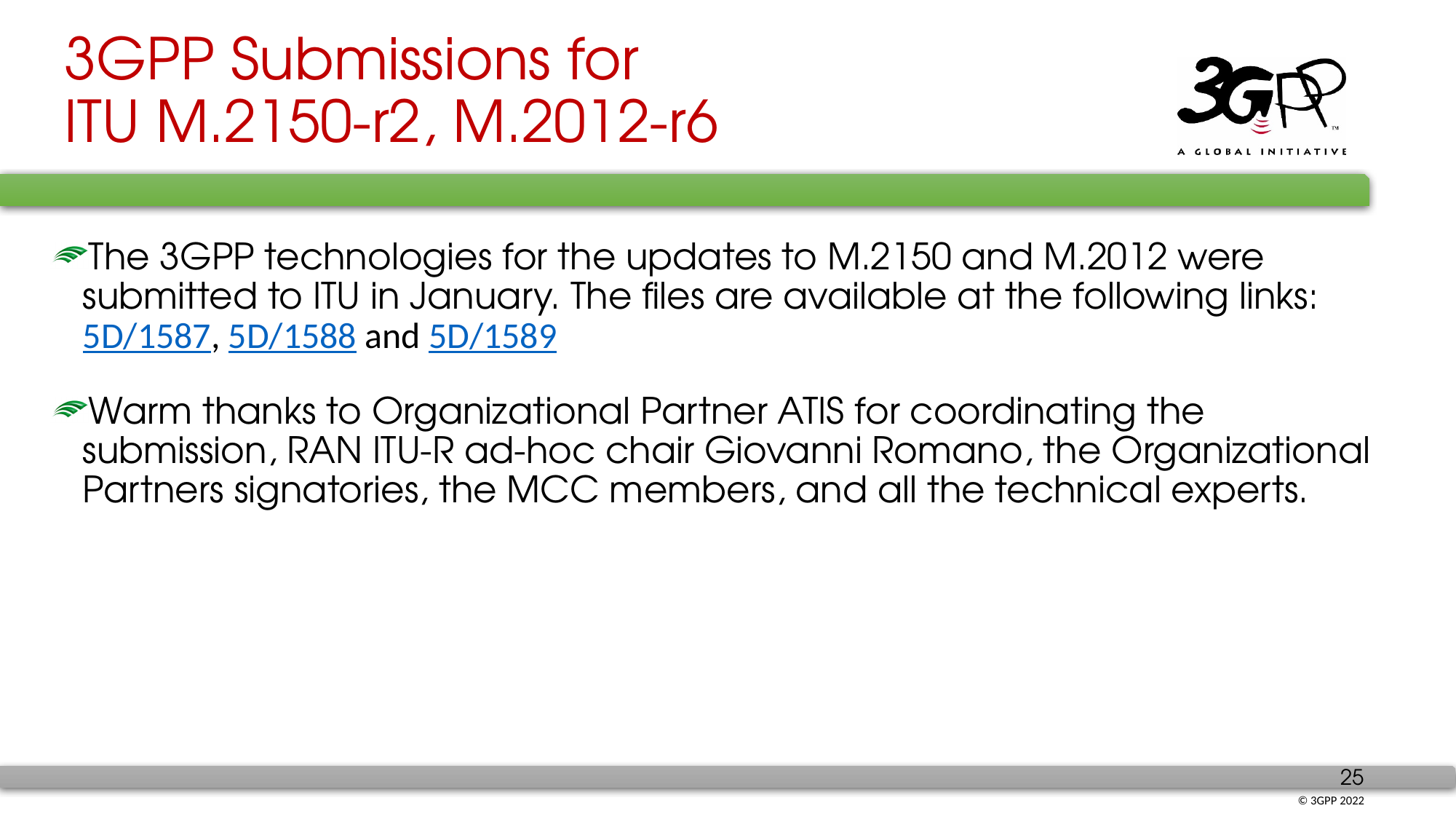

# 3GPP Submissions for ITU M.2150-r2, M.2012-r6
The 3GPP technologies for the updates to M.2150 and M.2012 were submitted to ITU in January. The files are available at the following links: 5D/1587, 5D/1588 and 5D/1589
Warm thanks to Organizational Partner ATIS for coordinating the submission, RAN ITU-R ad-hoc chair Giovanni Romano, the Organizational Partners signatories, the MCC members, and all the technical experts.